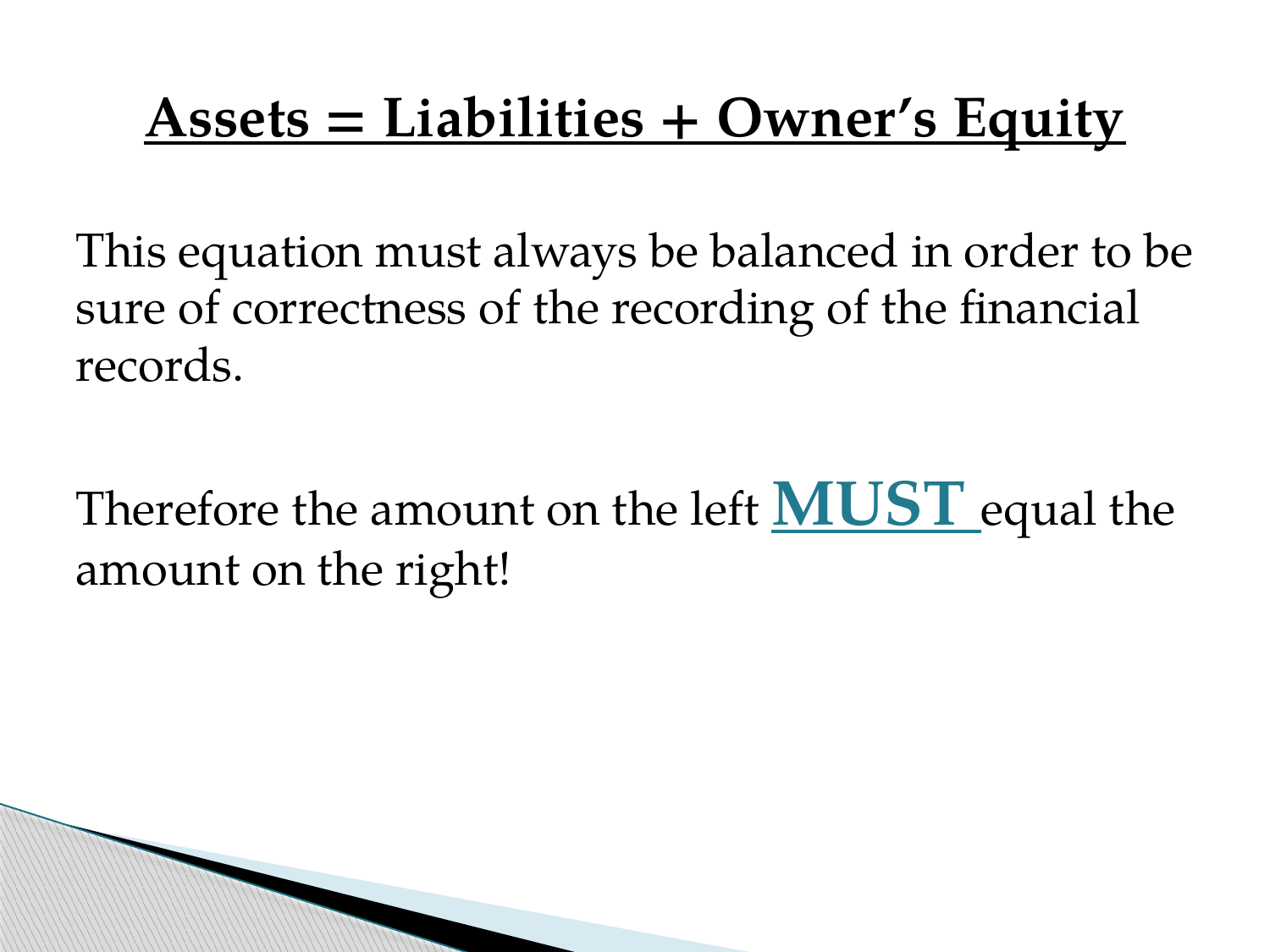

Assets = Liabilities + Owner’s Equity

This equation must always be balanced in order to be sure of correctness of the recording of the financial records.

Therefore the amount on the left MUST equal the amount on the right!